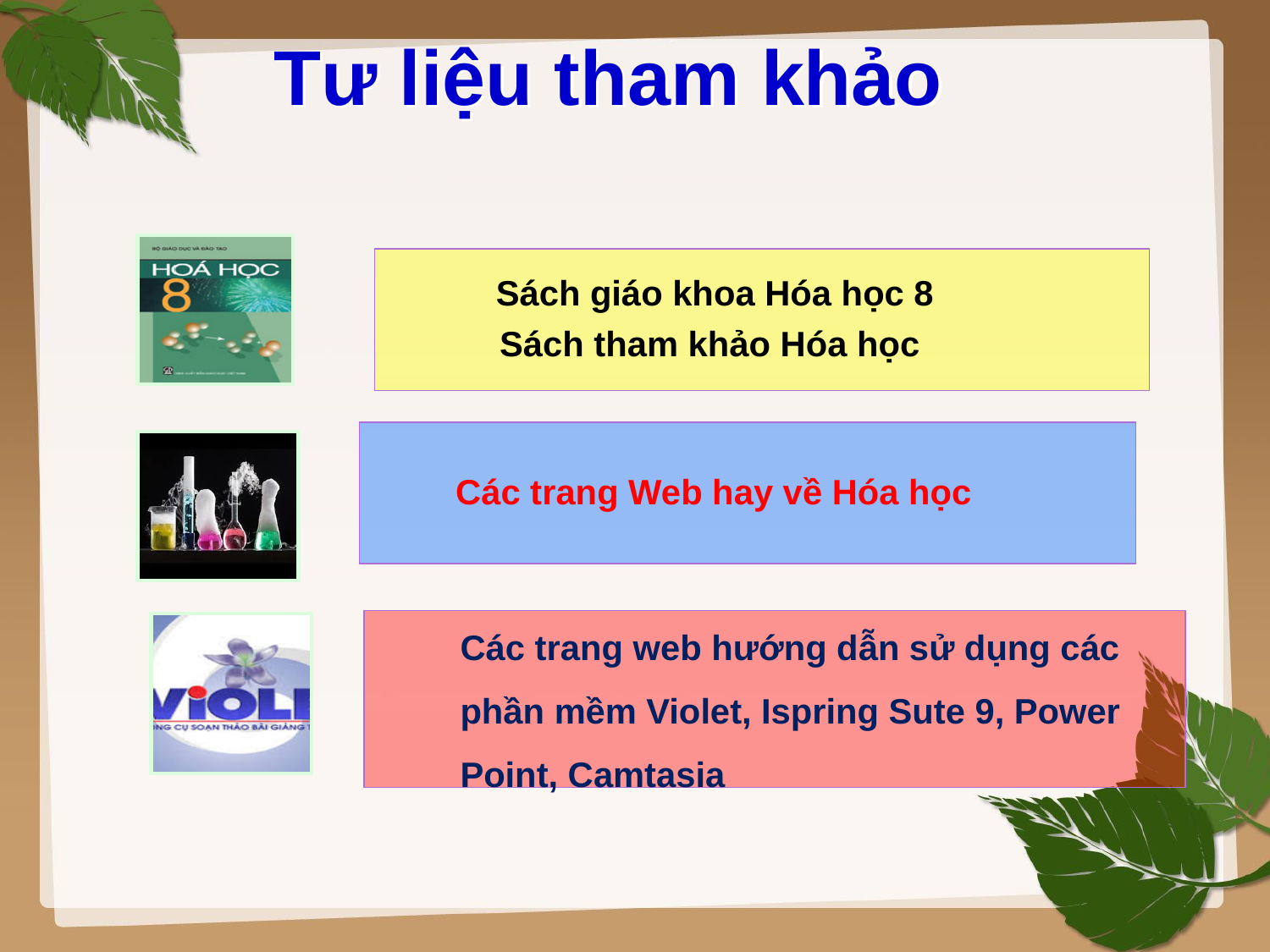

# Tư liệu tham khảo
    Sách giáo khoa Hóa học 8
   Sách tham khảo Hóa học
Các trang Web hay về Hóa học
Các trang web hướng dẫn sử dụng các phần mềm Violet, Ispring Sute 9, Power Point, Camtasia